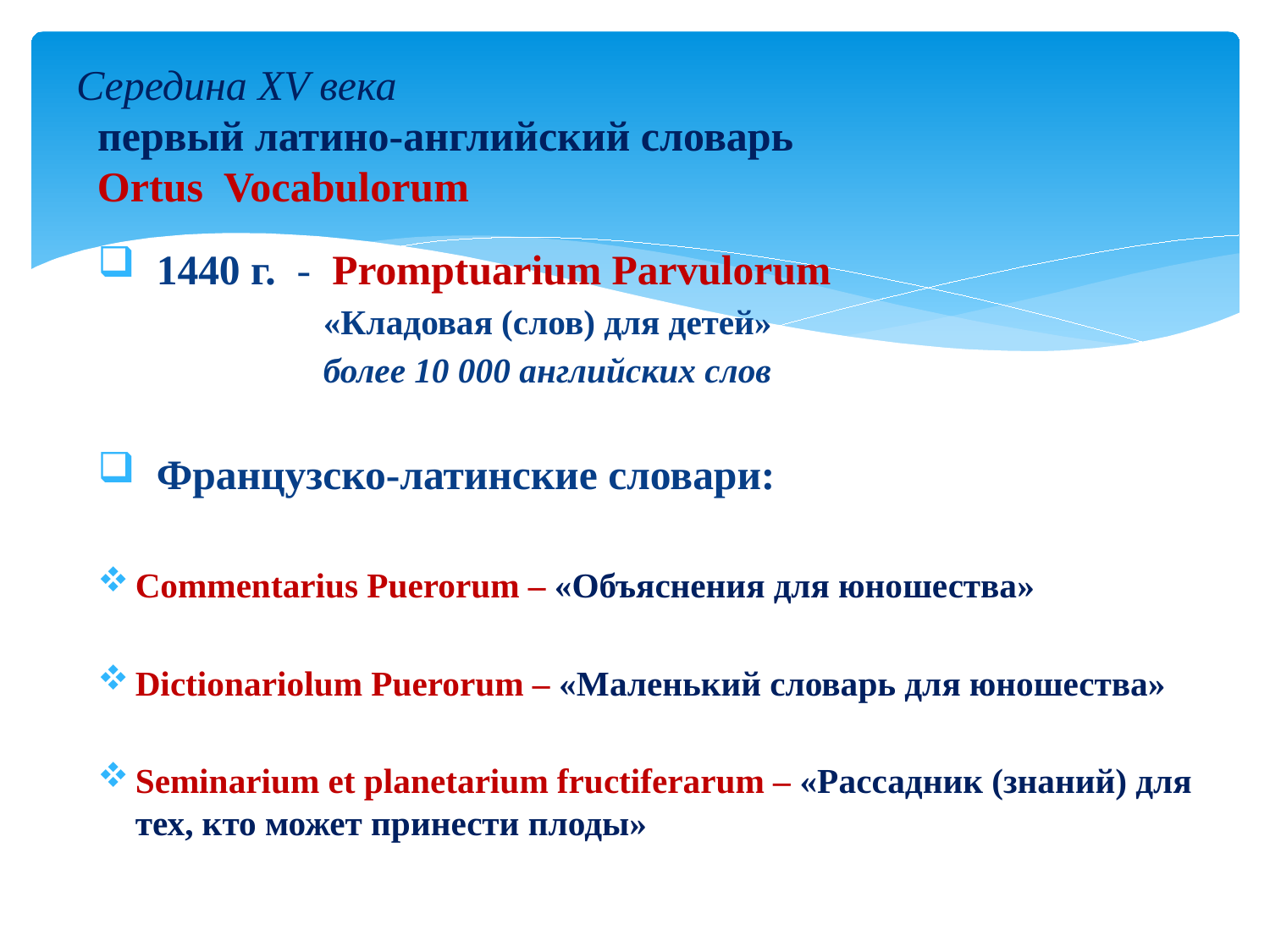

# Середина XV века первый латино-английский словарь Ortus  Vocabulorum
  1440 г.  -  Promptuarium Parvulorum
                          «Кладовая (слов) для детей»
                          более 10 000 английских слов

  Французско-латинские словари:

Commentarius Puerorum – «Объяснения для юношества»

Dictionariolum Puerorum – «Маленький словарь для юношества»

Seminarium et planetarium fructiferarum – «Рассадник (знаний) для тех, кто может принести плоды»